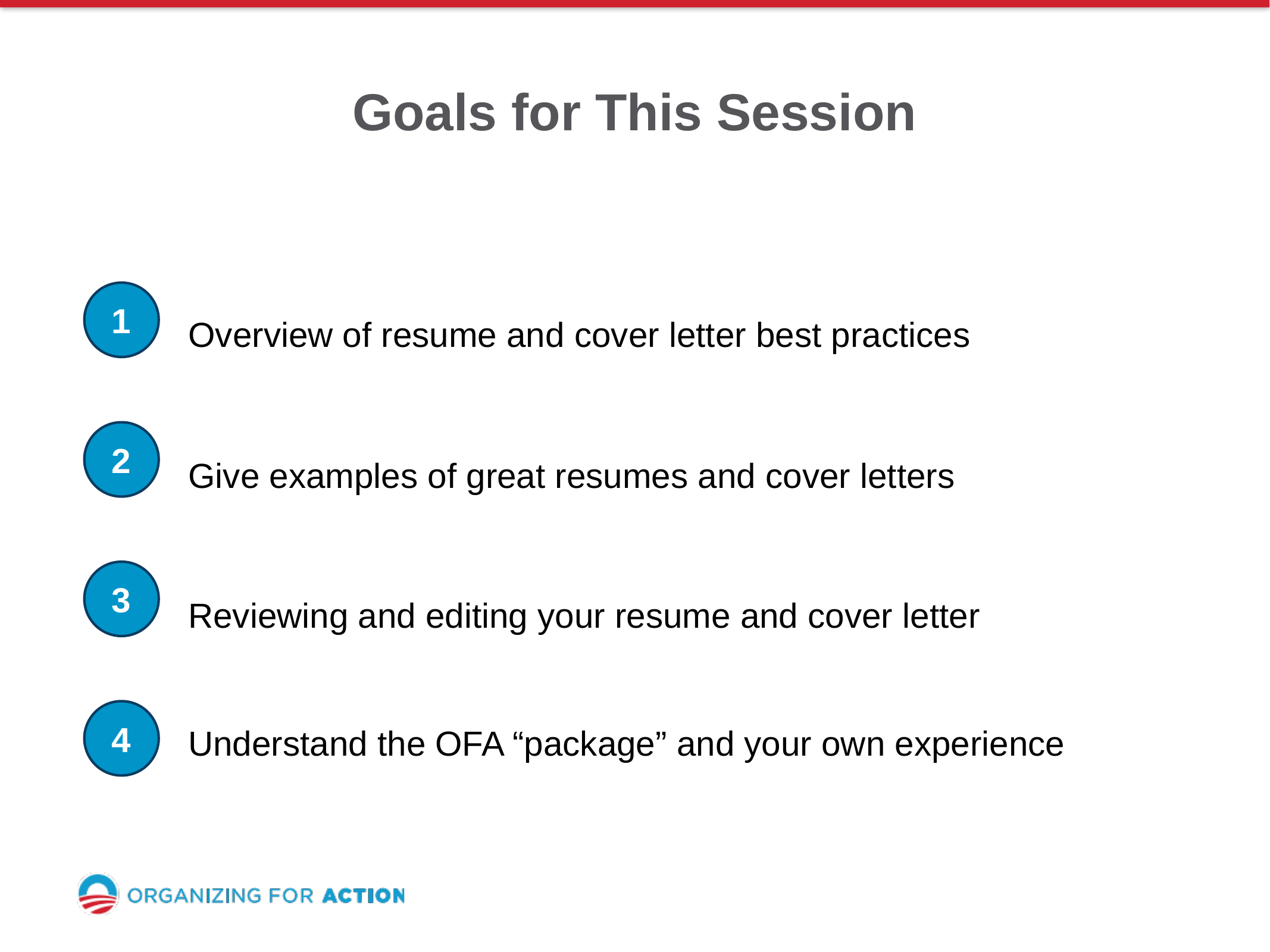

Goals for This Session
1
Overview of resume and cover letter best practices
2
Give examples of great resumes and cover letters
3
Reviewing and editing your resume and cover letter
4
Understand the OFA “package” and your own experience